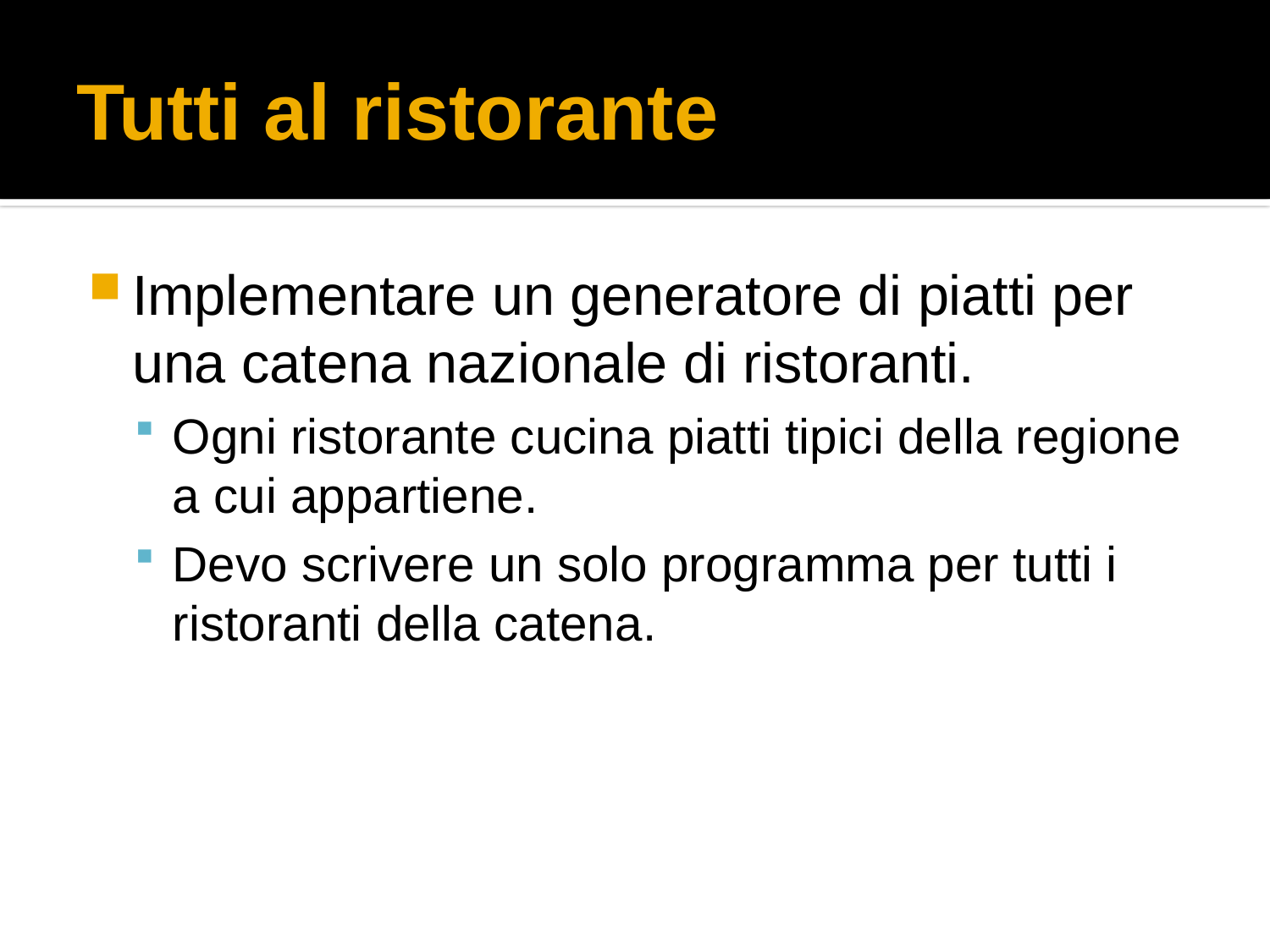

# Tutti al ristorante
Implementare un generatore di piatti per una catena nazionale di ristoranti.
Ogni ristorante cucina piatti tipici della regione a cui appartiene.
Devo scrivere un solo programma per tutti i ristoranti della catena.